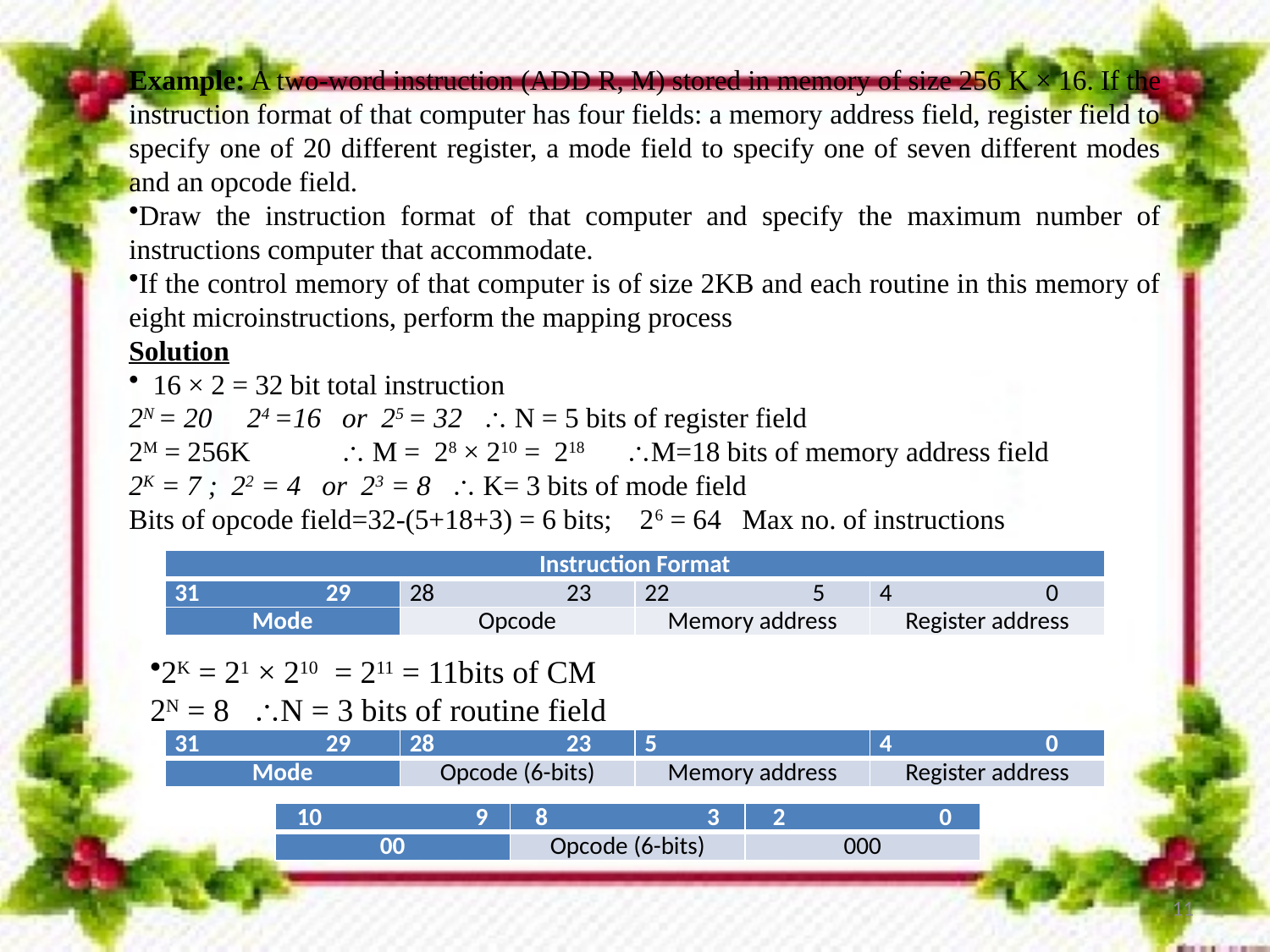

Example: A two-word instruction (ADD R, M) stored in memory of size 256 K × 16. If the instruction format of that computer has four fields: a memory address field, register field to specify one of 20 different register, a mode field to specify one of seven different modes and an opcode field.
Draw the instruction format of that computer and specify the maximum number of instructions computer that accommodate.
If the control memory of that computer is of size 2KB and each routine in this memory of eight microinstructions, perform the mapping process
Solution
  16 × 2 = 32 bit total instruction
2N = 20     24 =16   or  25 = 32   ∴ N = 5 bits of register field
2M = 256K             ∴ M =  28 × 210 =  218      ∴M=18 bits of memory address field
2K = 7 ;  22 = 4   or  23 = 8   ∴ K= 3 bits of mode field
Bits of opcode field=32-(5+18+3) = 6 bits;    26 = 64   Max no. of instructions
| Instruction Format |  |  |  |
| --- | --- | --- | --- |
| 31 29 | 28 23 | 22 5 | 4 0 |
| Mode | Opcode | Memory address | Register address |
2K = 21 × 210  = 211 = 11bits of CM
2N = 8   ∴N = 3 bits of routine field
| 31 29 | 28 23 | 5 | 4 0 |
| --- | --- | --- | --- |
| Mode | Opcode (6-bits) | Memory address | Register address |
| 10 9 | 8 3 | 2 0 |
| --- | --- | --- |
| 00 | Opcode (6-bits) | 000 |
11